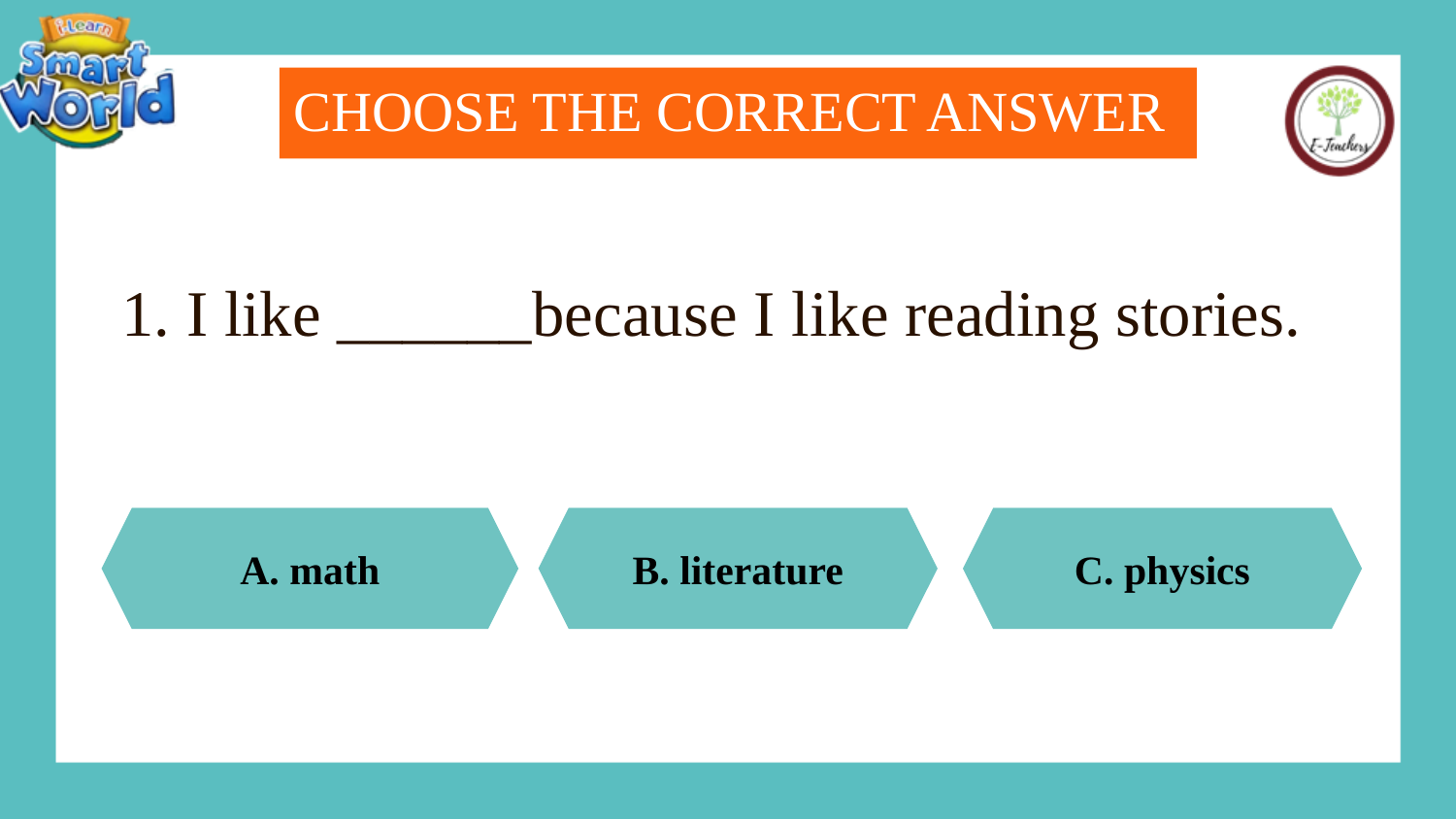

CHOOSE THE CORRECT ANSWER
1. I like ______because I like reading stories.
A. math
C. physics
B. literature